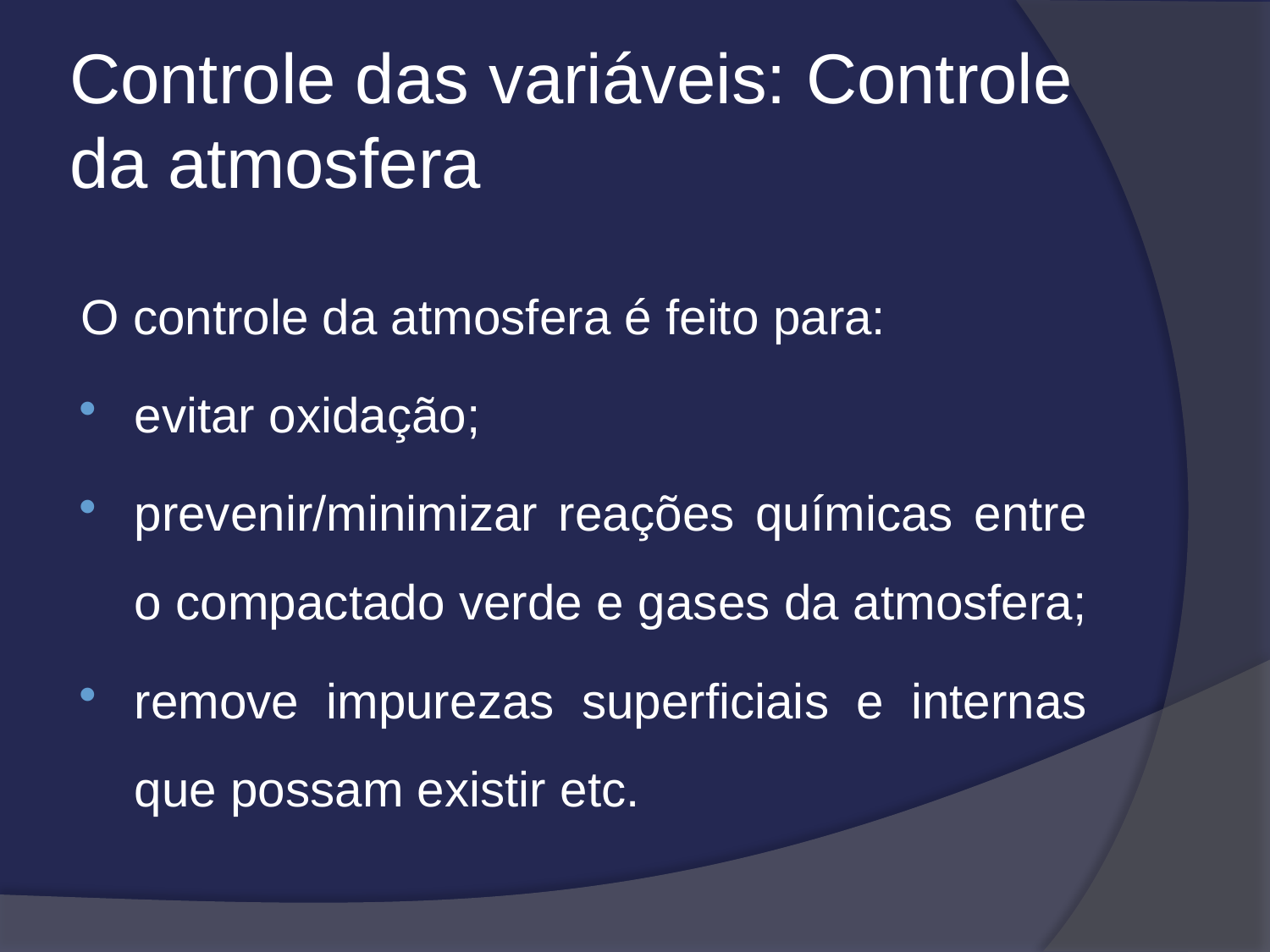

# Controle das variáveis: Controle da atmosfera
O controle da atmosfera é feito para:
evitar oxidação;
prevenir/minimizar reações químicas entre o compactado verde e gases da atmosfera;
remove impurezas superficiais e internas que possam existir etc.